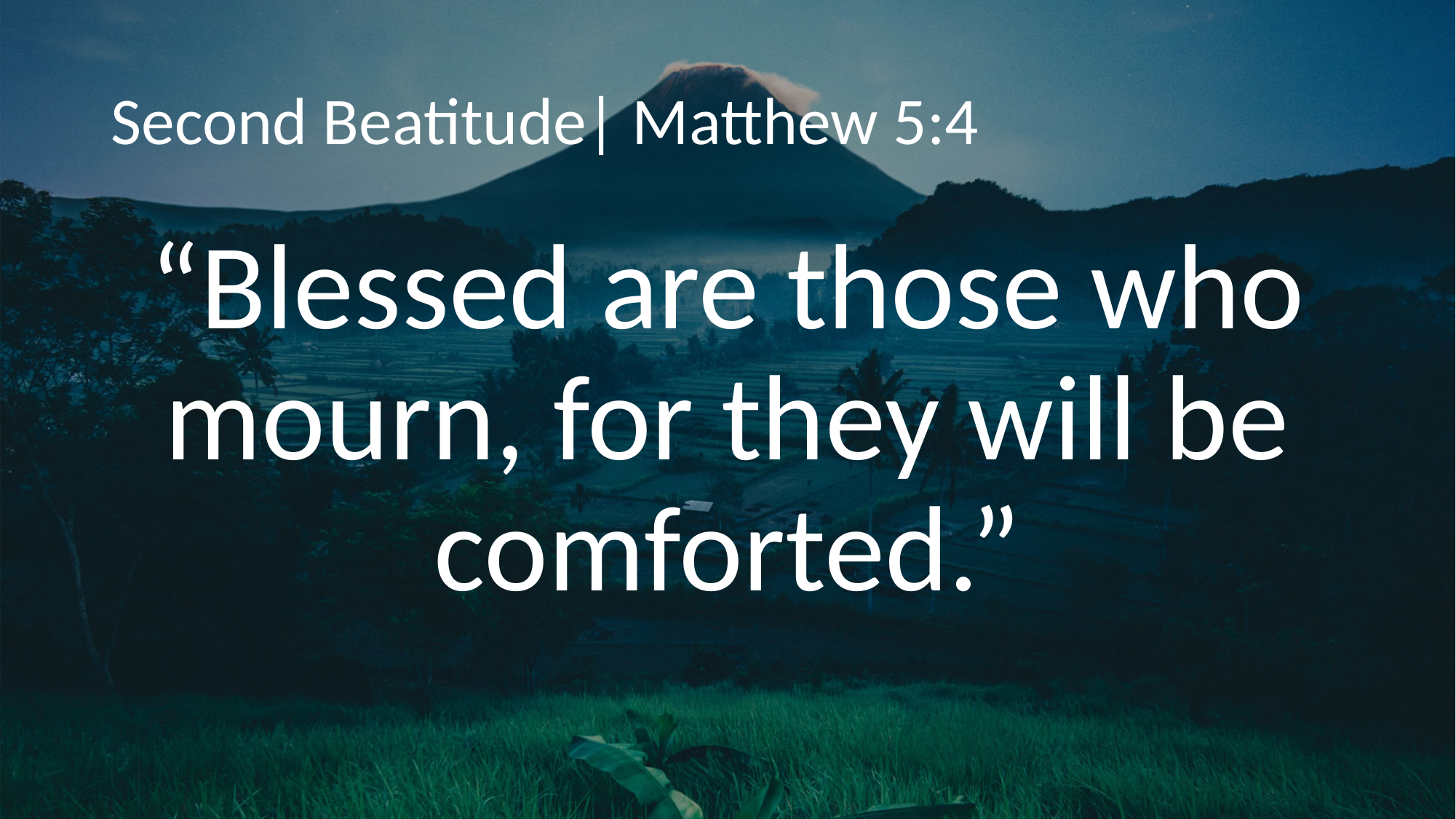

# Second Beatitude| Matthew 5:4
“Blessed are those who mourn, for they will be comforted.”